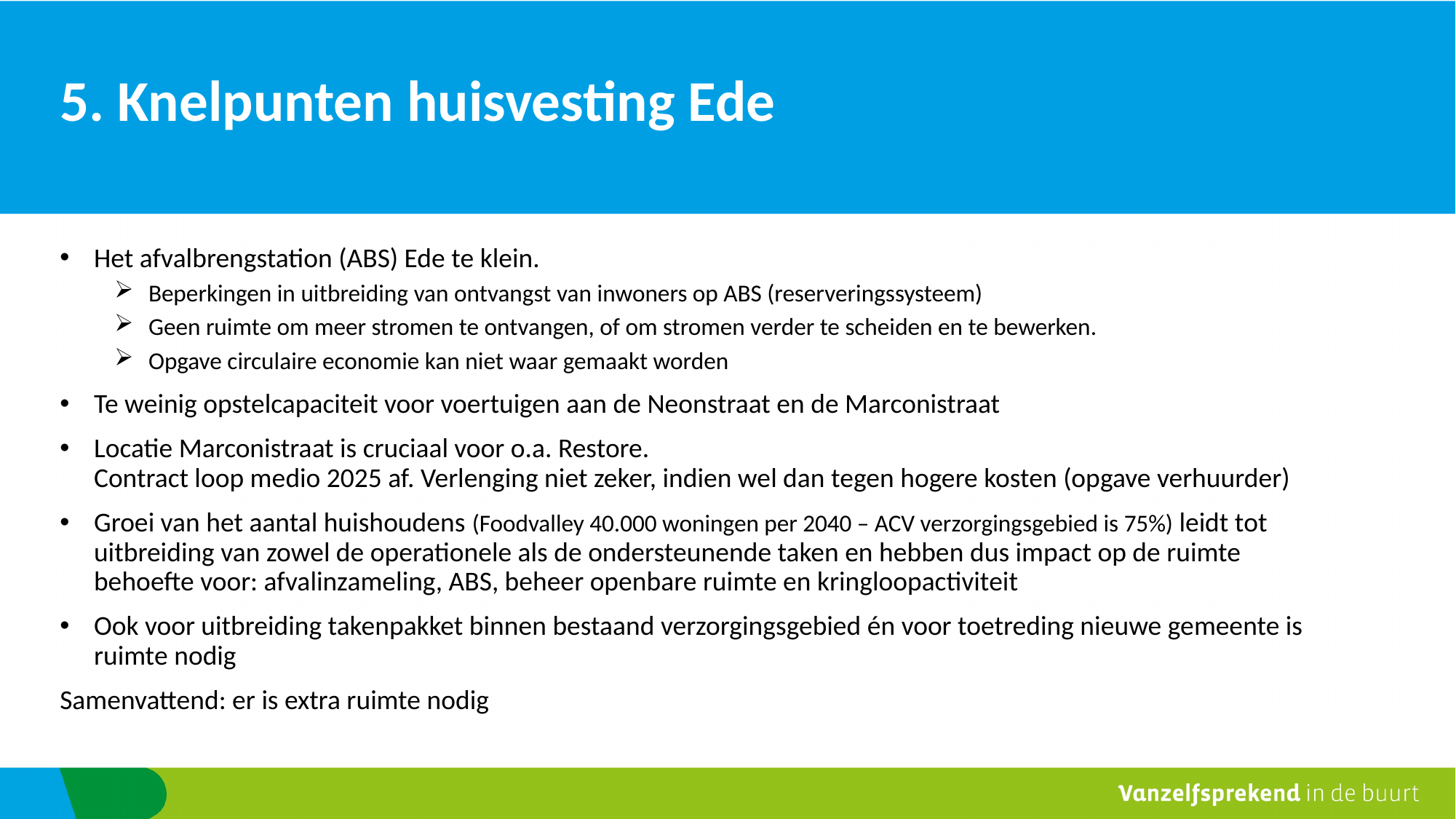

# 5. Knelpunten huisvesting Ede
Het afvalbrengstation (ABS) Ede te klein.
Beperkingen in uitbreiding van ontvangst van inwoners op ABS (reserveringssysteem)
Geen ruimte om meer stromen te ontvangen, of om stromen verder te scheiden en te bewerken.
Opgave circulaire economie kan niet waar gemaakt worden
Te weinig opstelcapaciteit voor voertuigen aan de Neonstraat en de Marconistraat
Locatie Marconistraat is cruciaal voor o.a. Restore.
Contract loop medio 2025 af. Verlenging niet zeker, indien wel dan tegen hogere kosten (opgave verhuurder)
Groei van het aantal huishoudens (Foodvalley 40.000 woningen per 2040 – ACV verzorgingsgebied is 75%) leidt tot uitbreiding van zowel de operationele als de ondersteunende taken en hebben dus impact op de ruimte behoefte voor: afvalinzameling, ABS, beheer openbare ruimte en kringloopactiviteit
Ook voor uitbreiding takenpakket binnen bestaand verzorgingsgebied én voor toetreding nieuwe gemeente is ruimte nodig
Samenvattend: er is extra ruimte nodig